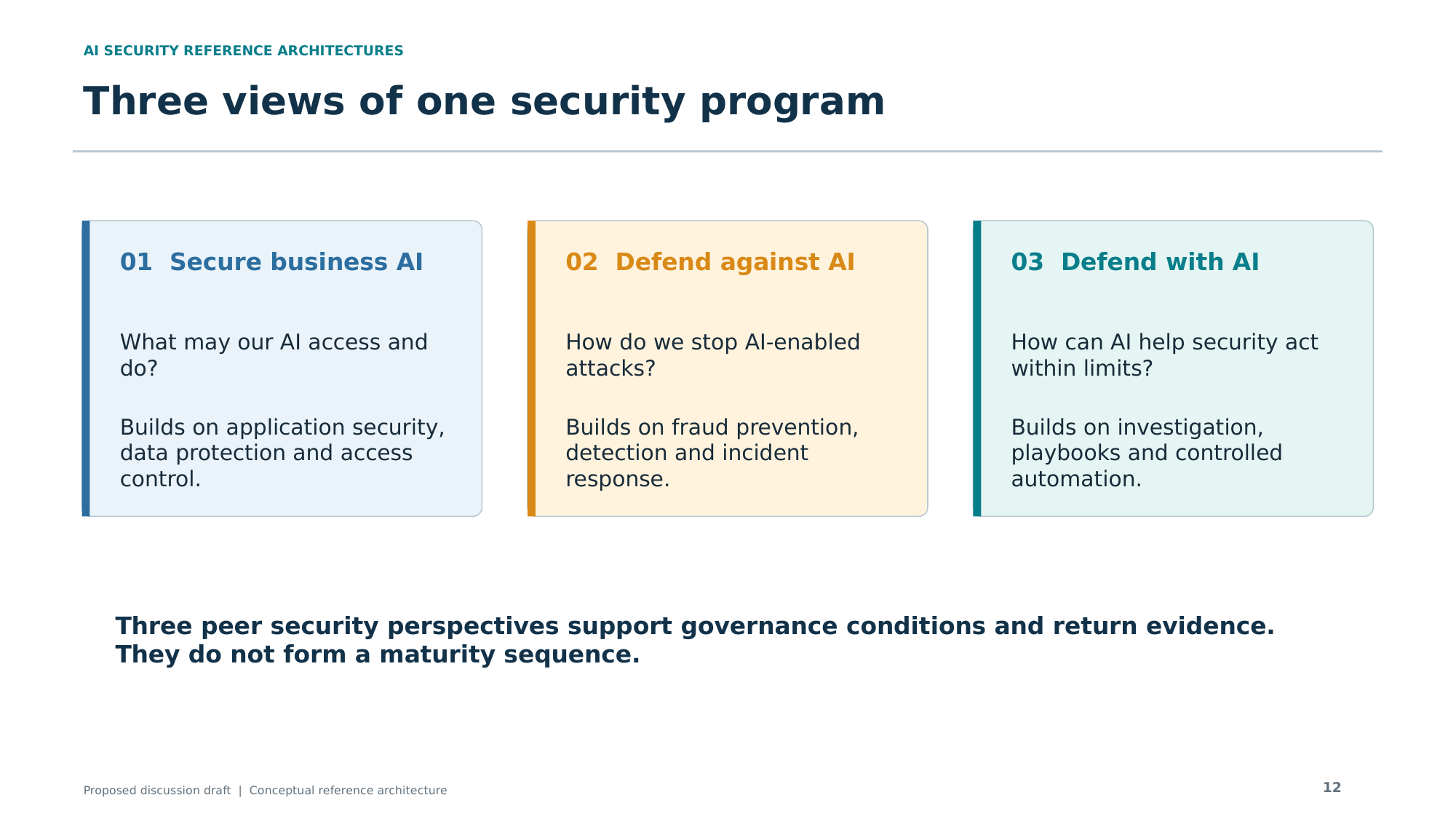

AI SECURITY REFERENCE ARCHITECTURES
Three views of one security program

01  Secure business AI
02  Defend against AI
03  Defend with AI
What may our AI access and do?

Builds on application security, data protection and access control.
How do we stop AI-enabled attacks?

Builds on fraud prevention, detection and incident response.
How can AI help security act within limits?

Builds on investigation, playbooks and controlled automation.
Three peer security perspectives support governance conditions and return evidence. They do not form a maturity sequence.
12
Proposed discussion draft  |  Conceptual reference architecture